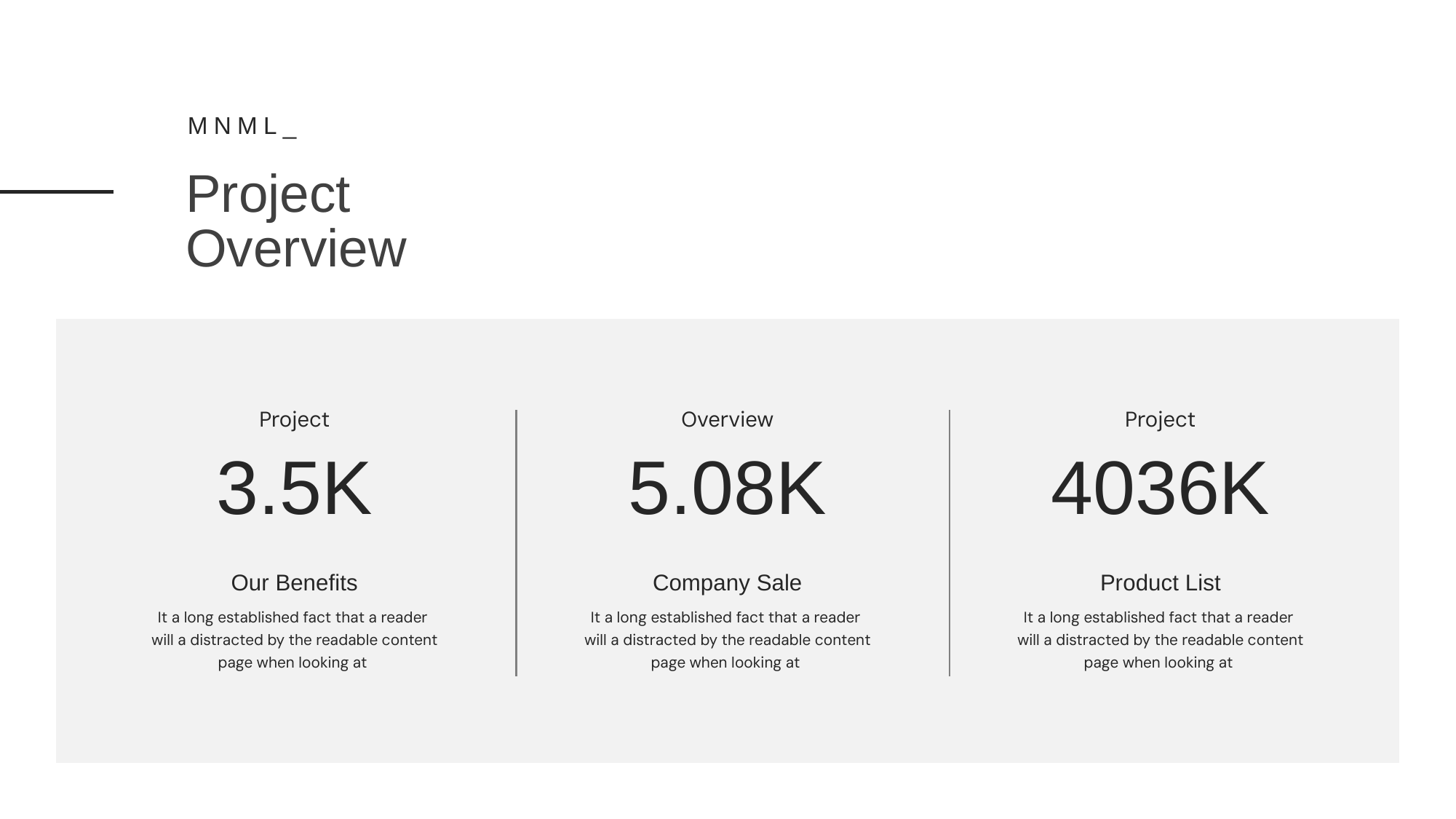

Mnml_
Project
Overview

Project
Overview
Project
3.5K
5.08K
4036K
Our Benefits
Company Sale
Product List
It a long established fact that a reader
will a distracted by the readable content page when looking at
It a long established fact that a reader
will a distracted by the readable content page when looking at
It a long established fact that a reader
will a distracted by the readable content page when looking at